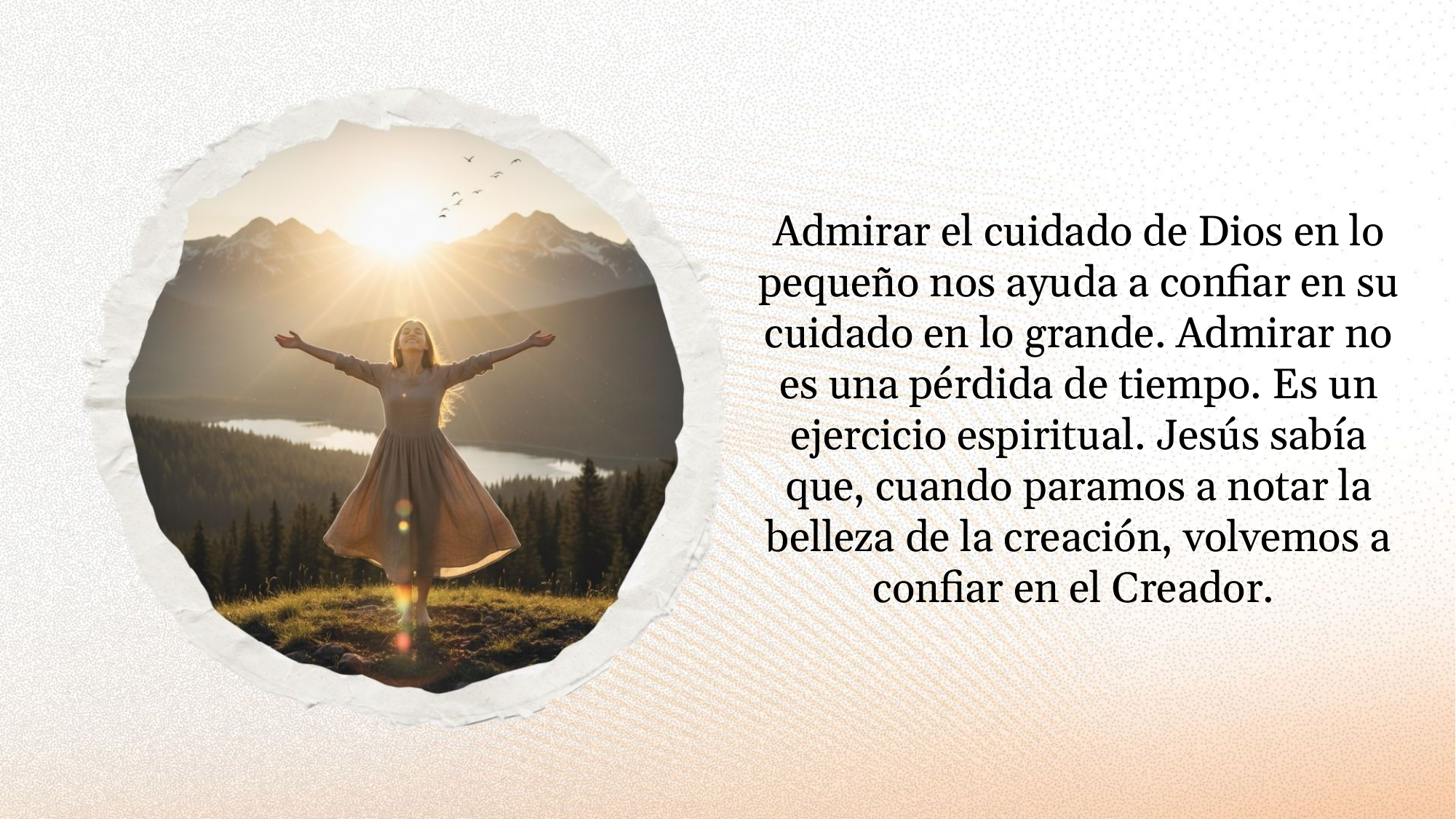

Admirar el cuidado de Dios en lo pequeño nos ayuda a confiar en su cuidado en lo grande. Admirar no es una pérdida de tiempo. Es un ejercicio espiritual. Jesús sabía que, cuando paramos a notar la belleza de la creación, volvemos a confiar en el Creador.